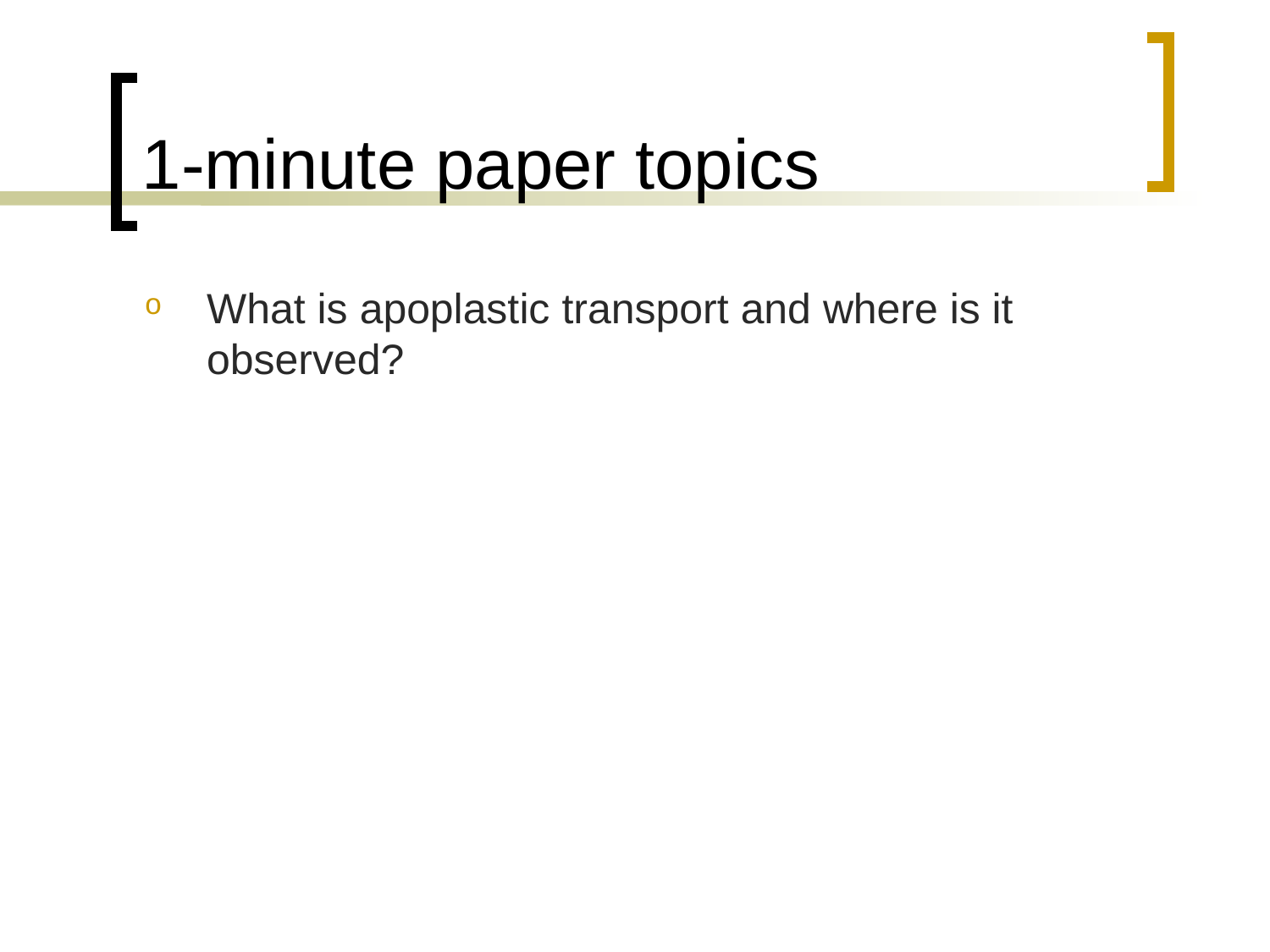

# 1-minute paper topics
What is apoplastic transport and where is it observed?